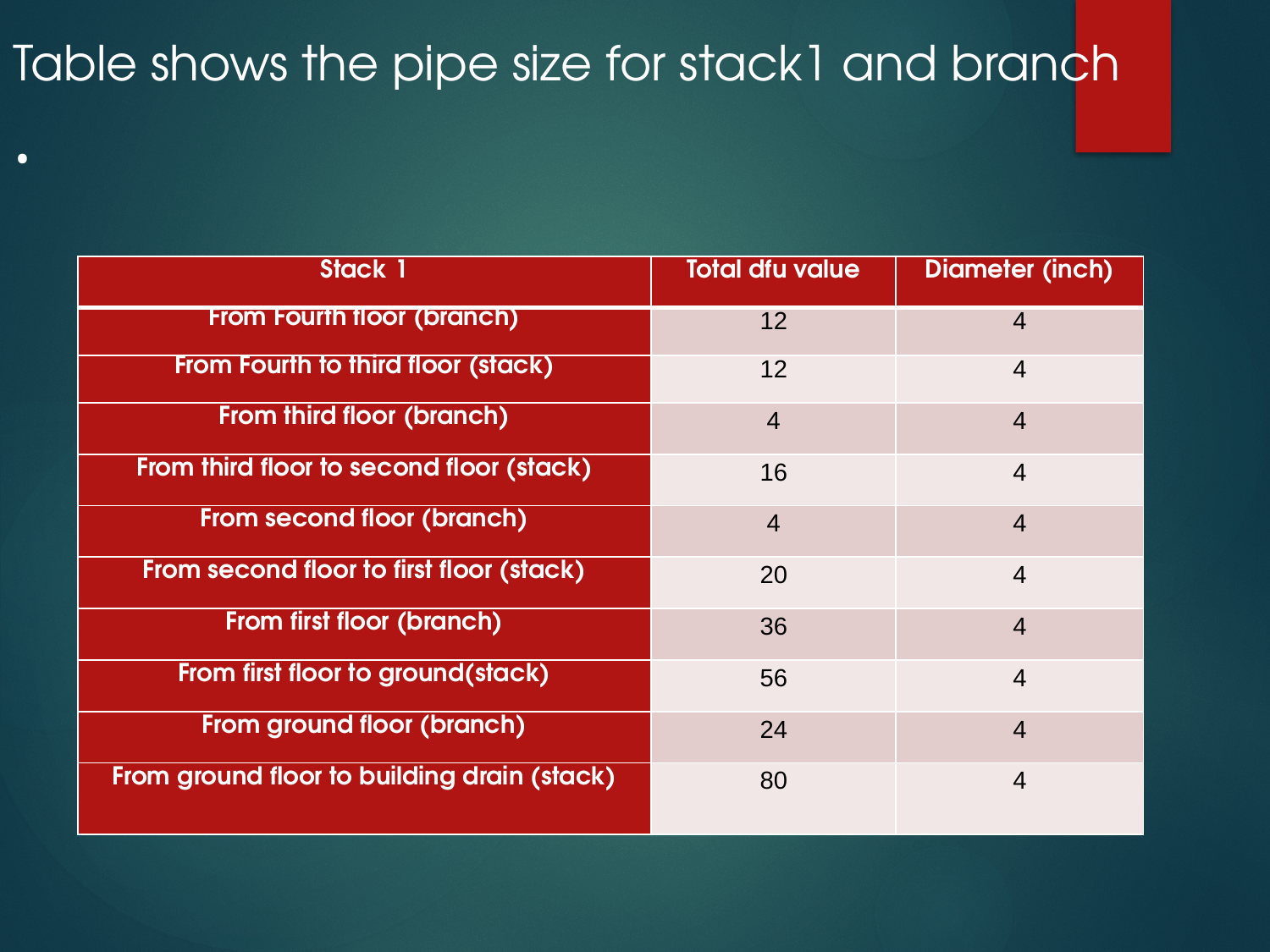

# Table shows the pipe size for stack1 and branch .
| Stack 1 | Total dfu value | Diameter (inch) |
| --- | --- | --- |
| From Fourth floor (branch) | 12 | 4 |
| From Fourth to third floor (stack) | 12 | 4 |
| From third floor (branch) | 4 | 4 |
| From third floor to second floor (stack) | 16 | 4 |
| From second floor (branch) | 4 | 4 |
| From second floor to first floor (stack) | 20 | 4 |
| From first floor (branch) | 36 | 4 |
| From first floor to ground(stack) | 56 | 4 |
| From ground floor (branch) | 24 | 4 |
| From ground floor to building drain (stack) | 80 | 4 |